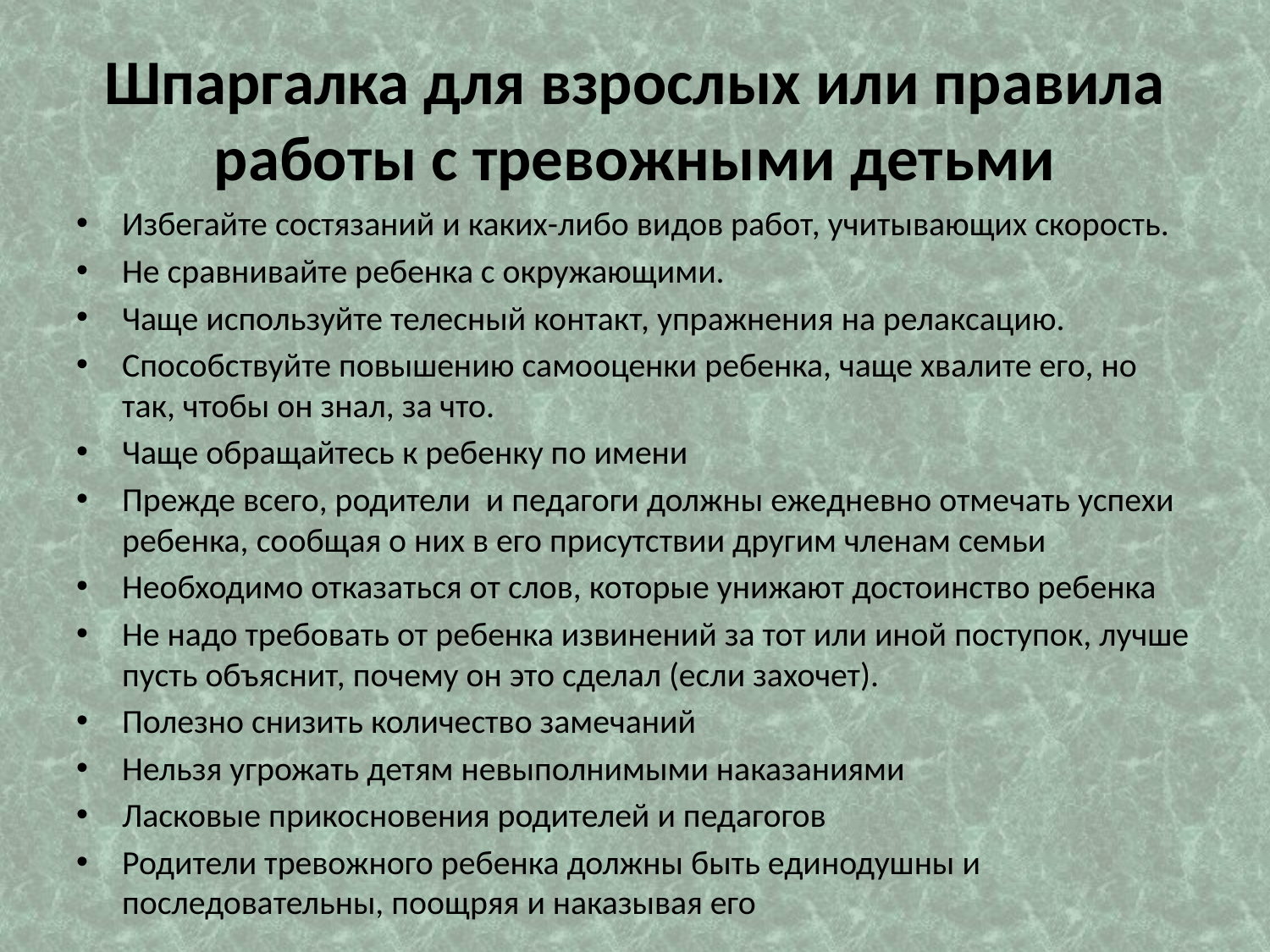

# Шпаргалка для взрослых или правила работы с тревожными детьми
Избегайте состязаний и каких-либо видов работ, учитывающих скорость.
Не сравнивайте ребенка с окружающими.
Чаще используйте телесный контакт, упражнения на релаксацию.
Способствуйте повышению самооценки ребенка, чаще хвалите его, но так, чтобы он знал, за что.
Чаще обращайтесь к ребенку по имени
Прежде всего, родители  и педагоги должны ежедневно отмечать успехи ребенка, сообщая о них в его присутствии другим членам семьи
Необходимо отказаться от слов, которые унижают достоинство ребенка
Не надо требовать от ребенка извинений за тот или иной поступок, лучше пусть объяснит, почему он это сделал (если захочет).
Полезно снизить количество замечаний
Нельзя угрожать детям невыполнимыми наказаниями
Ласковые прикосновения родителей и педагогов
Родители тревожного ребенка должны быть единодушны и последовательны, поощряя и наказывая его